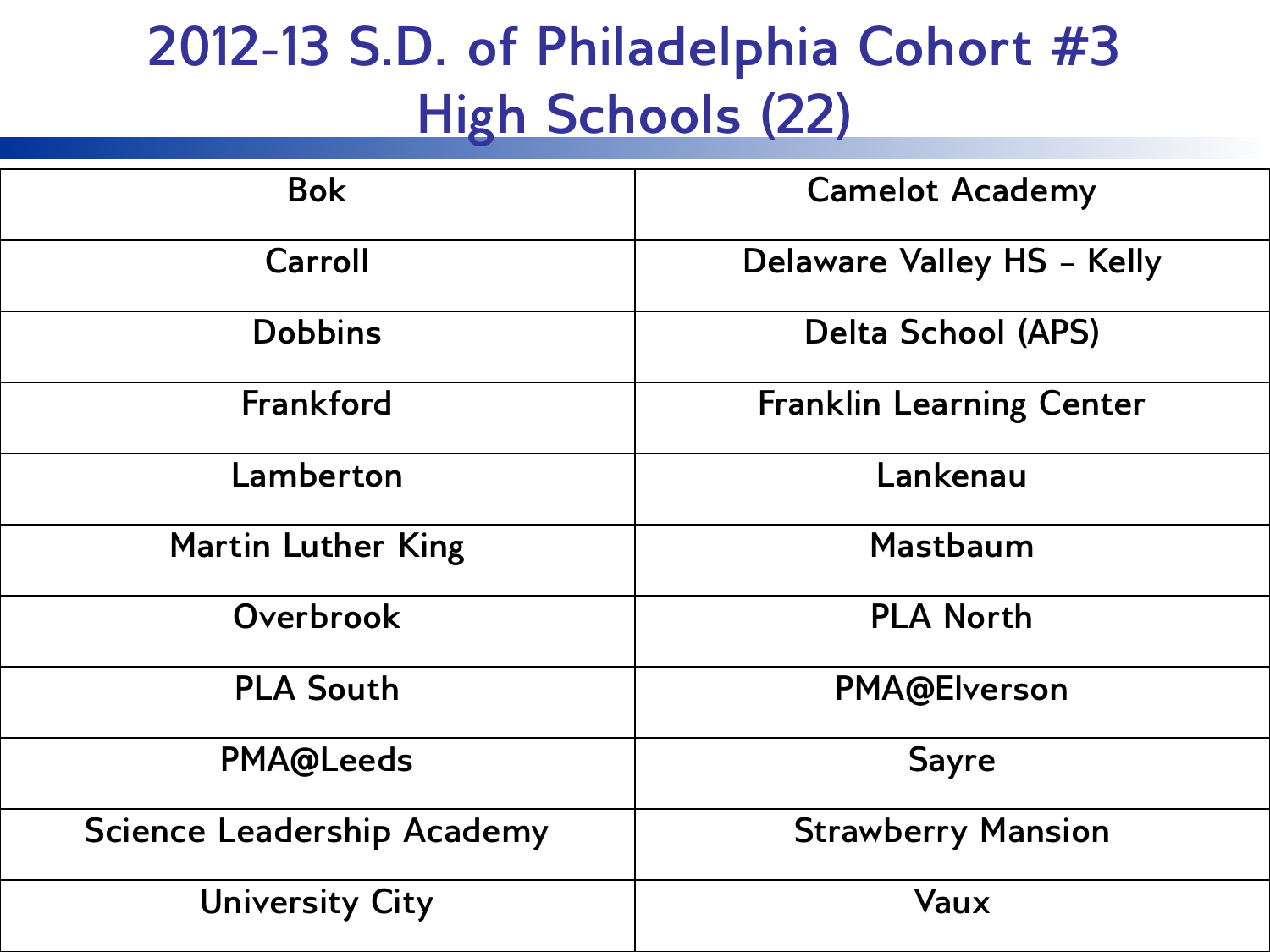

# 2012-13 S.D. of Philadelphia Cohort #3 High Schools (22)
| Bok | Camelot Academy |
| --- | --- |
| Carroll | Delaware Valley HS – Kelly |
| Dobbins | Delta School (APS) |
| Frankford | Franklin Learning Center |
| Lamberton | Lankenau |
| Martin Luther King | Mastbaum |
| Overbrook | PLA North |
| PLA South | PMA@Elverson |
| PMA@Leeds | Sayre |
| Science Leadership Academy | Strawberry Mansion |
| University City | Vaux |